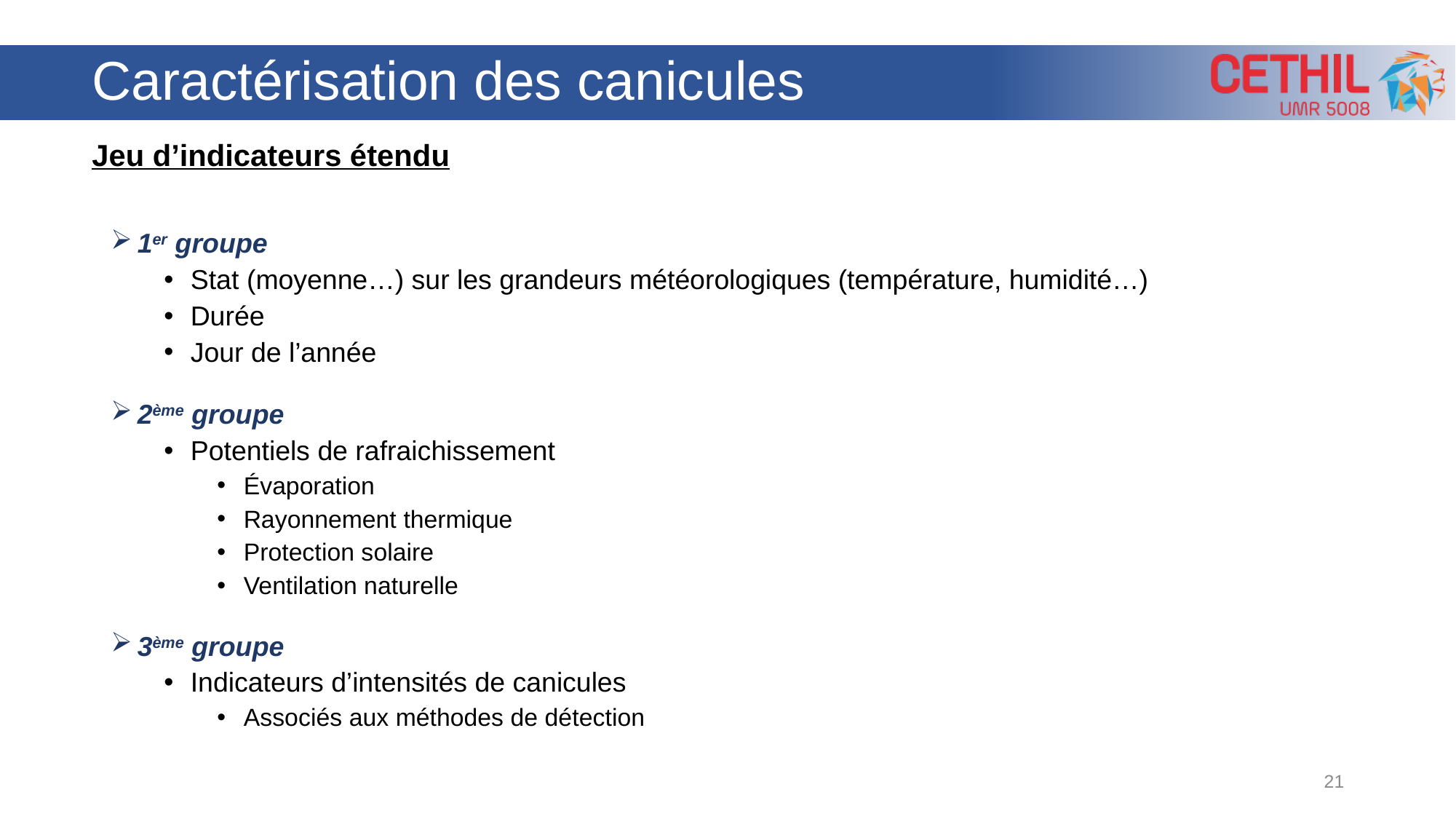

# Caractérisation des canicules
Jeu d’indicateurs étendu
1er groupe
Stat (moyenne…) sur les grandeurs météorologiques (température, humidité…)
Durée
Jour de l’année
2ème groupe
Potentiels de rafraichissement
Évaporation
Rayonnement thermique
Protection solaire
Ventilation naturelle
3ème groupe
Indicateurs d’intensités de canicules
Associés aux méthodes de détection

21